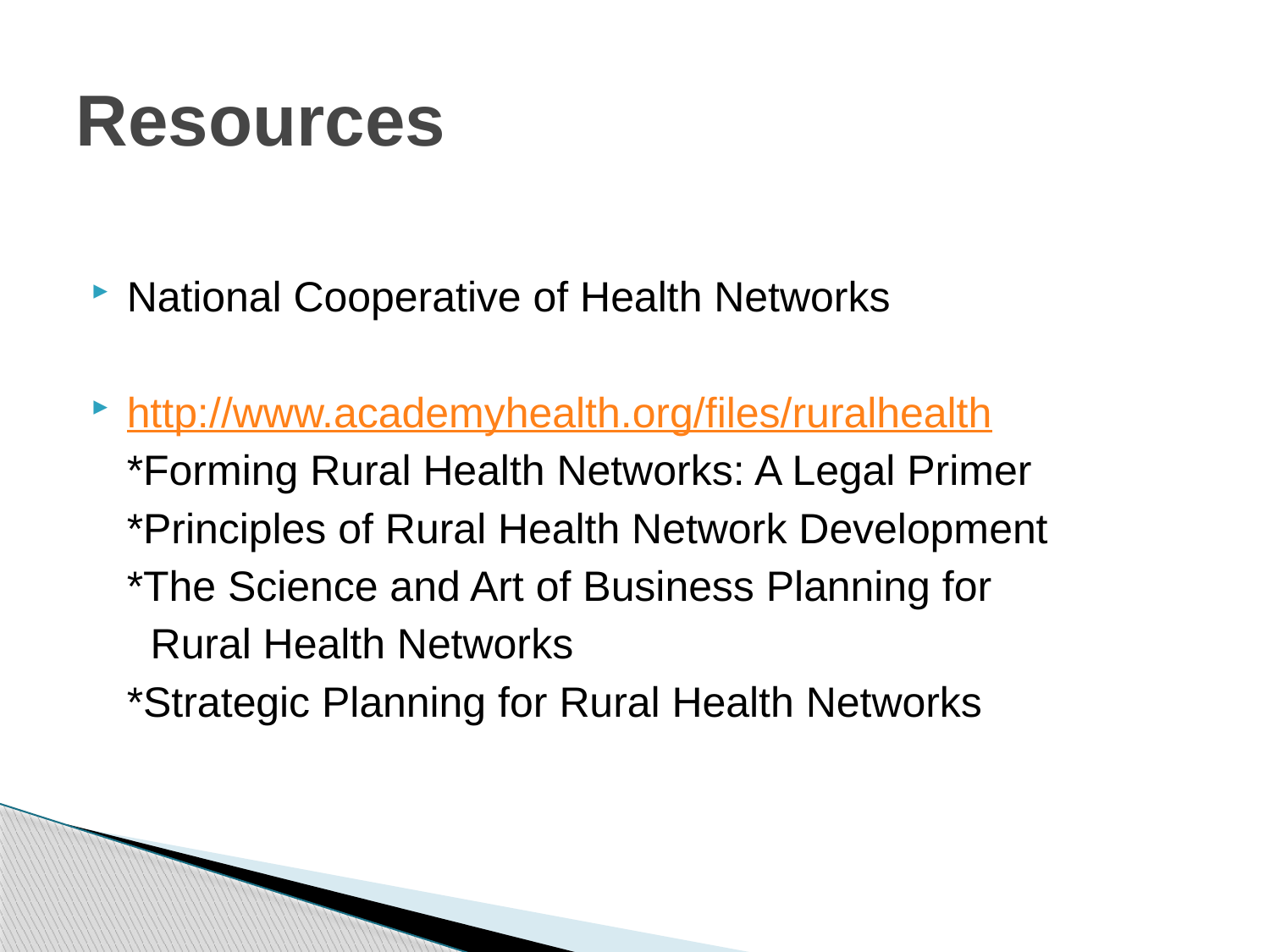

# Resources

National Cooperative of Health Networks

http://www.academyhealth.org/files/ruralhealth
   *Forming Rural Health Networks: A Legal Primer
   *Principles of Rural Health Network Development
   *The Science and Art of Business Planning for
     Rural Health Networks
   *Strategic Planning for Rural Health Networks